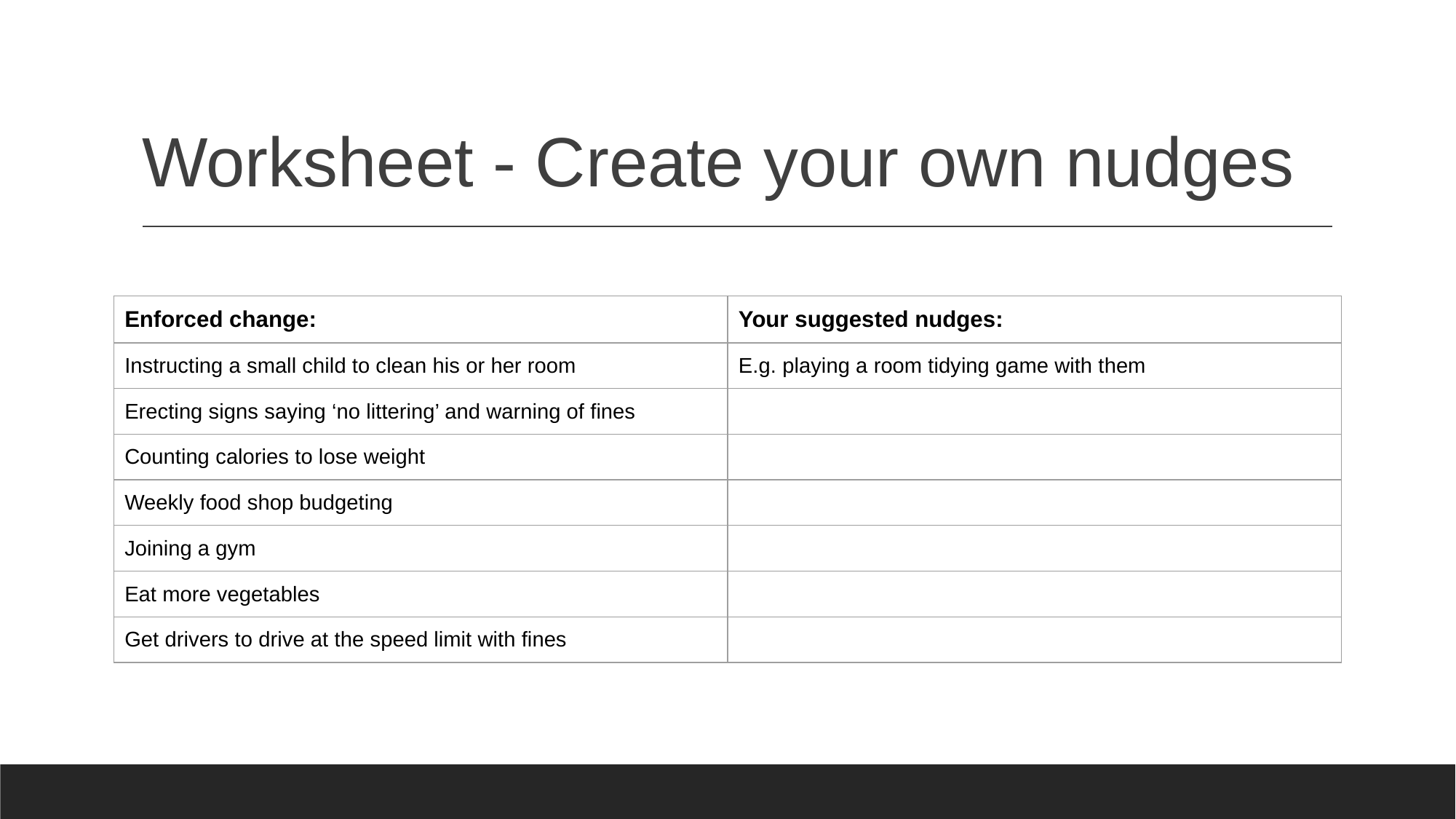

# Worksheet - Create your own nudges
| Enforced change: | Your suggested nudges: |
| --- | --- |
| Instructing a small child to clean his or her room | E.g. playing a room tidying game with them |
| Erecting signs saying ‘no littering’ and warning of fines |  |
| Counting calories to lose weight |  |
| Weekly food shop budgeting |  |
| Joining a gym |  |
| Eat more vegetables |  |
| Get drivers to drive at the speed limit with fines |  |